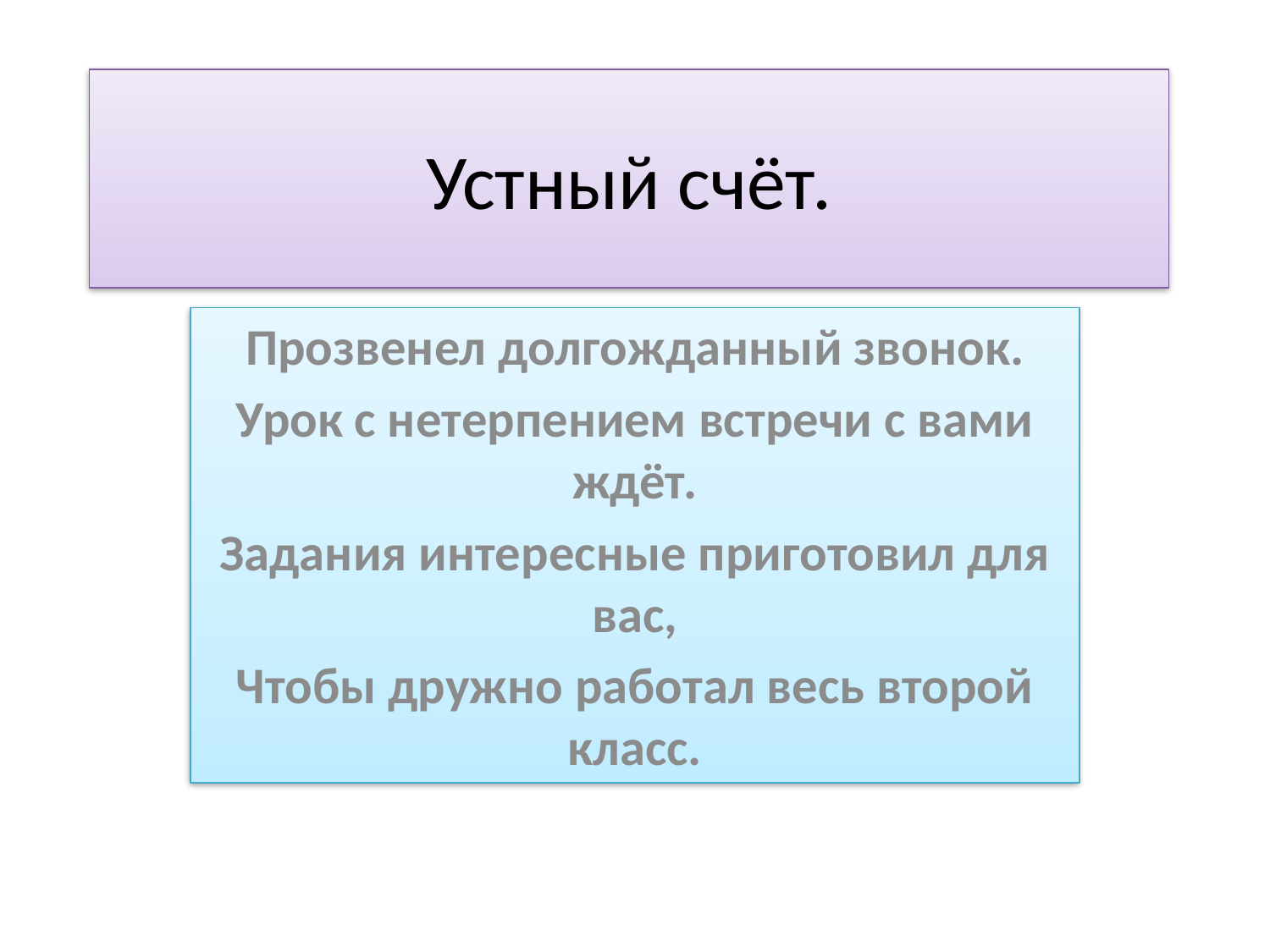

# Устный счёт.
Прозвенел долгожданный звонок.
Урок с нетерпением встречи с вами ждёт.
Задания интересные приготовил для вас,
Чтобы дружно работал весь второй класс.